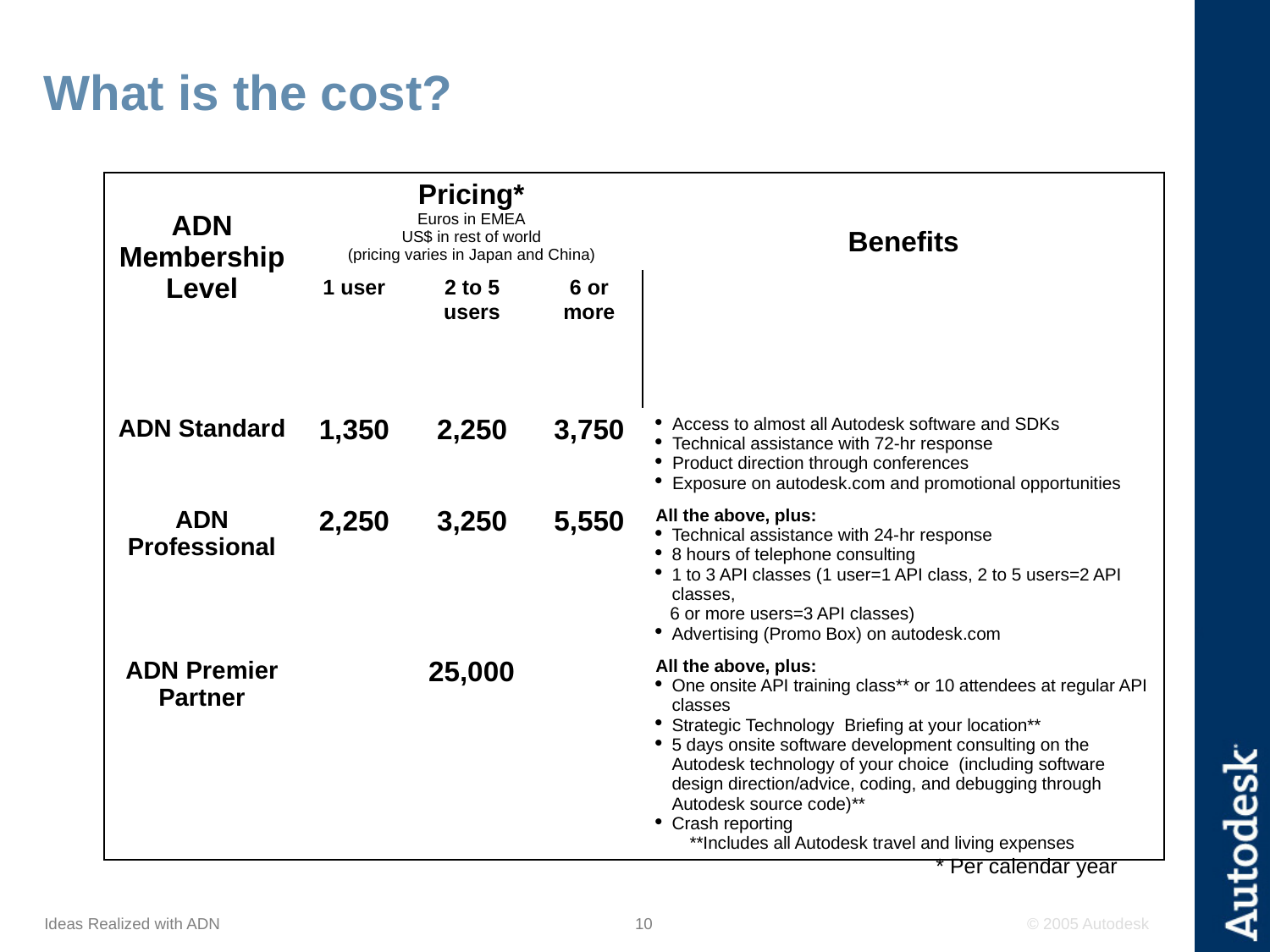

What is the cost?

| ADN Membership Level | Pricing\* Euros in EMEA US$ in rest of world (pricing varies in Japan and China) |  |  | Benefits |
| --- | --- | --- | --- | --- |
|  | 1 user | 2 to 5 users | 6 or more |  |
| ADN Standard | 1,350 | 2,250 | 3,750 | Access to almost all Autodesk software and SDKs Technical assistance with 72-hr response Product direction through conferences Exposure on autodesk.com and promotional opportunities |
| ADN Professional | 2,250 | 3,250 | 5,550 | All the above, plus: Technical assistance with 24-hr response 8 hours of telephone consulting 1 to 3 API classes (1 user=1 API class, 2 to 5 users=2 API classes, 6 or more users=3 API classes) Advertising (Promo Box) on autodesk.com |
| ADN Premier Partner | 25,000 |  |  | All the above, plus: One onsite API training class\*\* or 10 attendees at regular API classes Strategic Technology  Briefing at your location\*\* 5 days onsite software development consulting on the Autodesk technology of your choice  (including software design direction/advice, coding, and debugging through Autodesk source code)\*\* Crash reporting     \*\*Includes all Autodesk travel and living expenses |
* Per calendar year

Ideas Realized with ADN